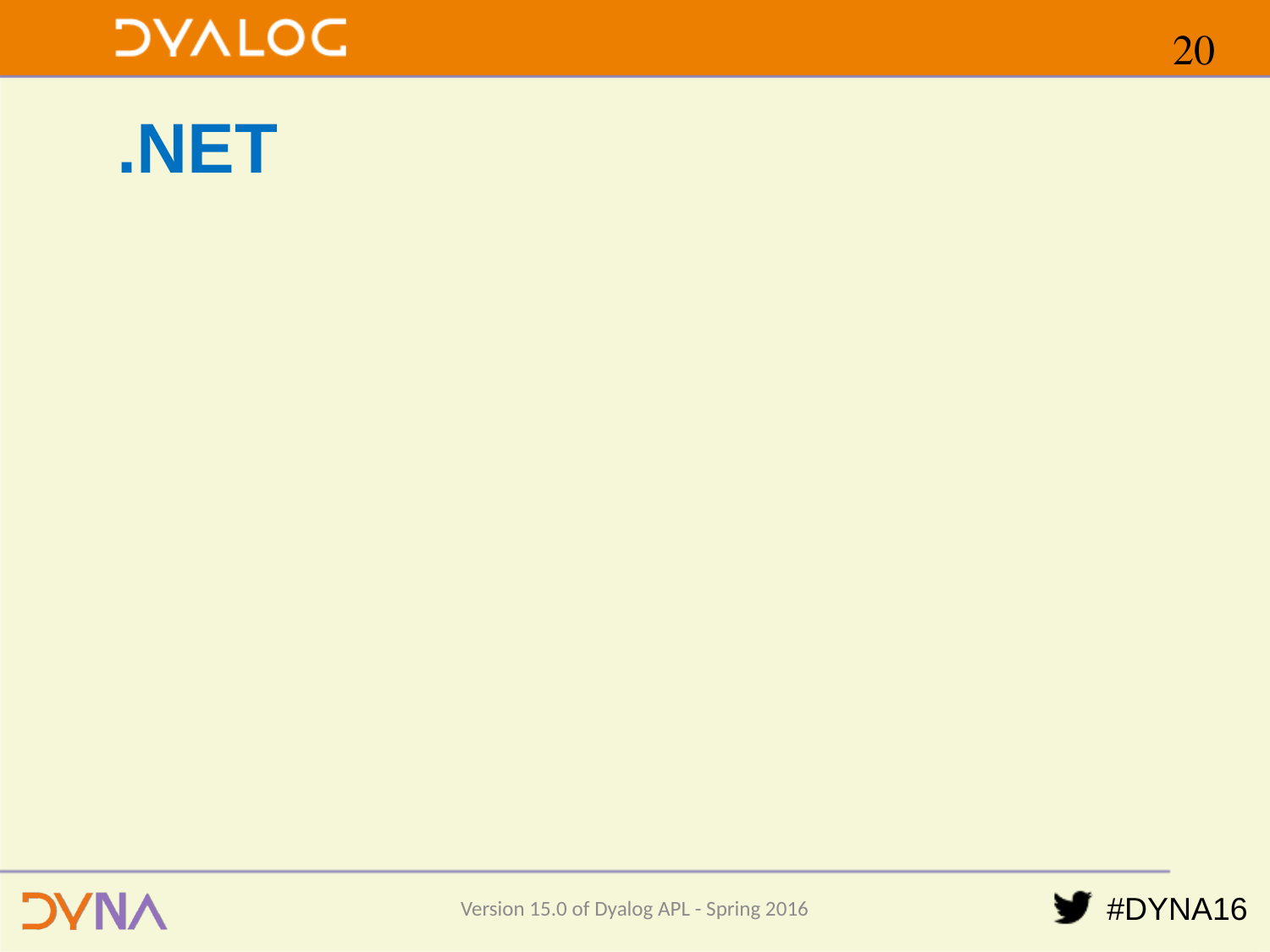

20
# .NET

Version 15.0 of Dyalog APL - Spring 2016